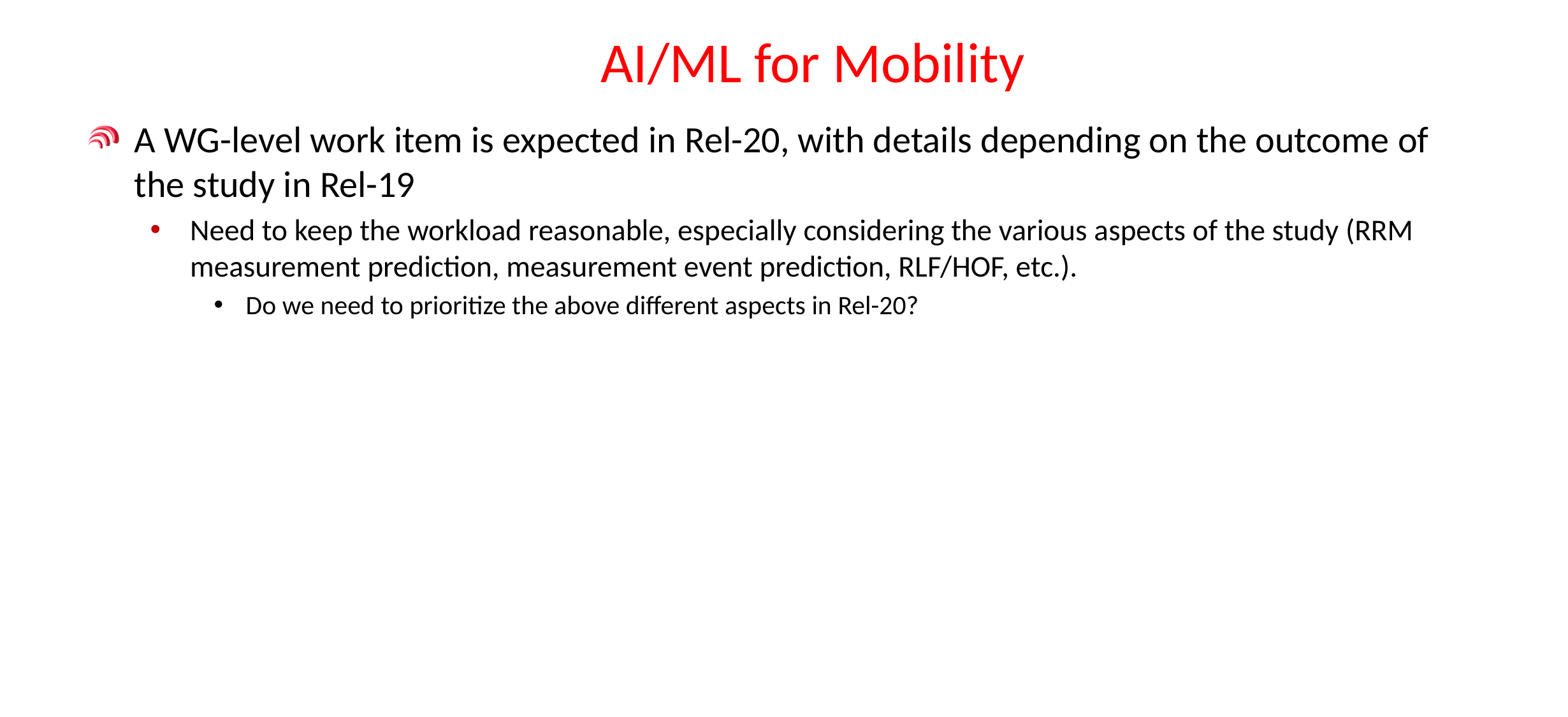

# AI/ML for Mobility
A WG-level work item is expected in Rel-20, with details depending on the outcome of the study in Rel-19
Need to keep the workload reasonable, especially considering the various aspects of the study (RRM  measurement prediction, measurement event prediction, RLF/HOF, etc.).
Do we need to prioritize the above different aspects in Rel-20?